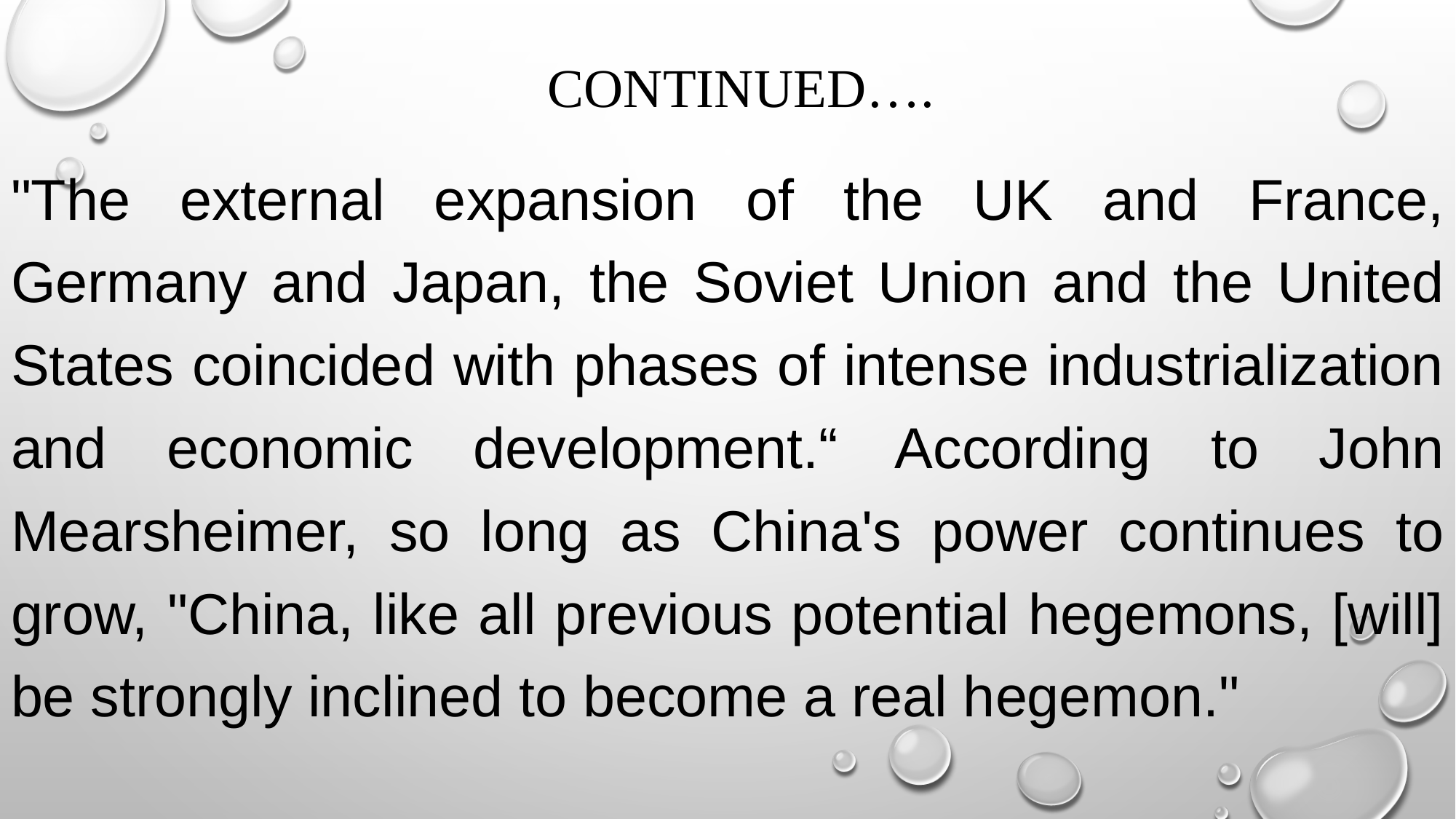

# continued….
"The external expansion of the UK and France, Germany and Japan, the Soviet Union and the United States coincided with phases of intense industrialization and economic development.“ According to John Mearsheimer, so long as China's power continues to grow, "China, like all previous potential hegemons, [will] be strongly inclined to become a real hegemon."